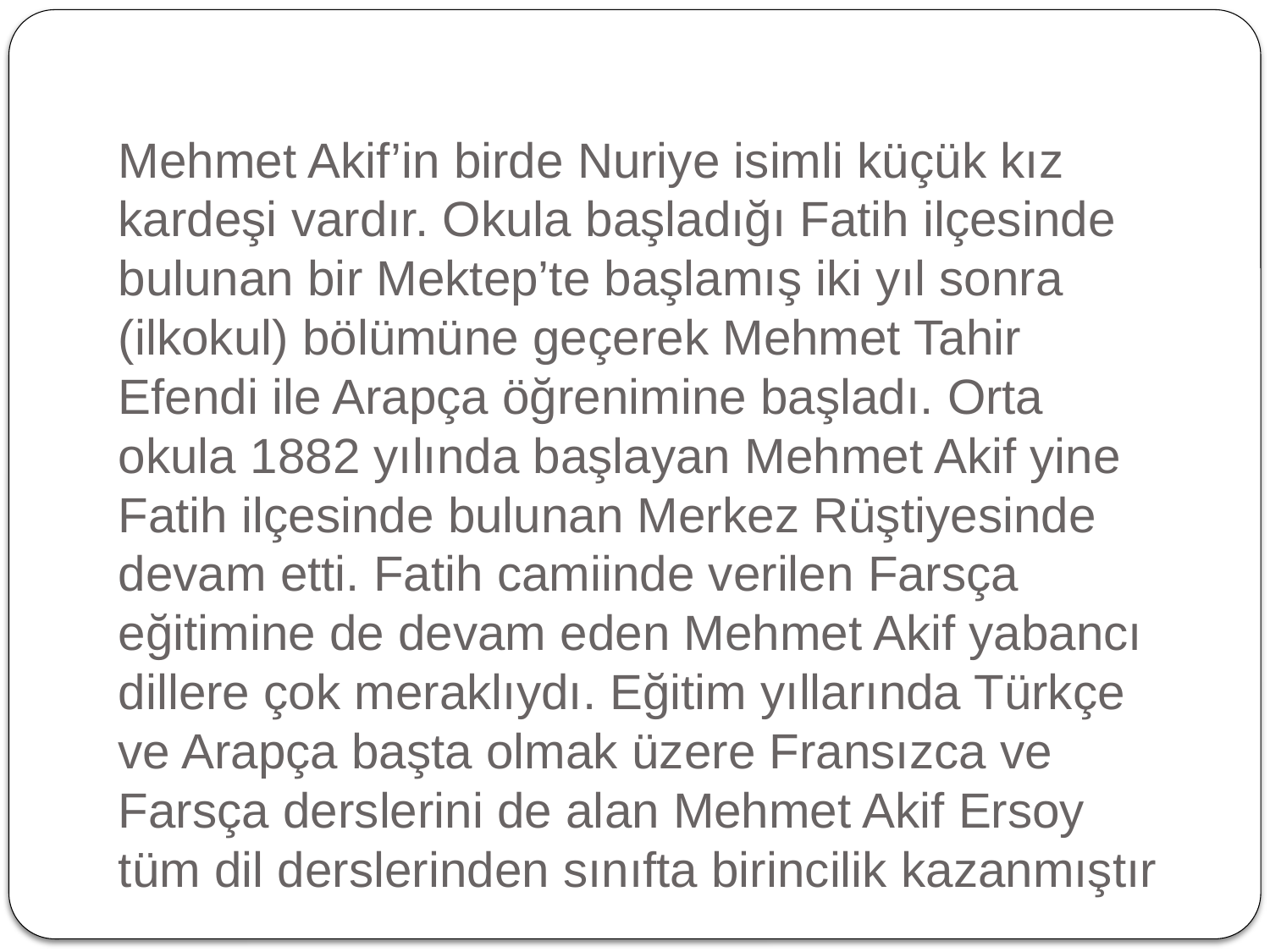

# Mehmet Akif’in birde Nuriye isimli küçük kız kardeşi vardır. Okula başladığı Fatih ilçesinde bulunan bir Mektep’te başlamış iki yıl sonra (ilkokul) bölümüne geçerek Mehmet Tahir Efendi ile Arapça öğrenimine başladı. Orta okula 1882 yılında başlayan Mehmet Akif yine Fatih ilçesinde bulunan Merkez Rüştiyesinde devam etti. Fatih camiinde verilen Farsça eğitimine de devam eden Mehmet Akif yabancı dillere çok meraklıydı. Eğitim yıllarında Türkçe ve Arapça başta olmak üzere Fransızca ve Farsça derslerini de alan Mehmet Akif Ersoy tüm dil derslerinden sınıfta birincilik kazanmıştır